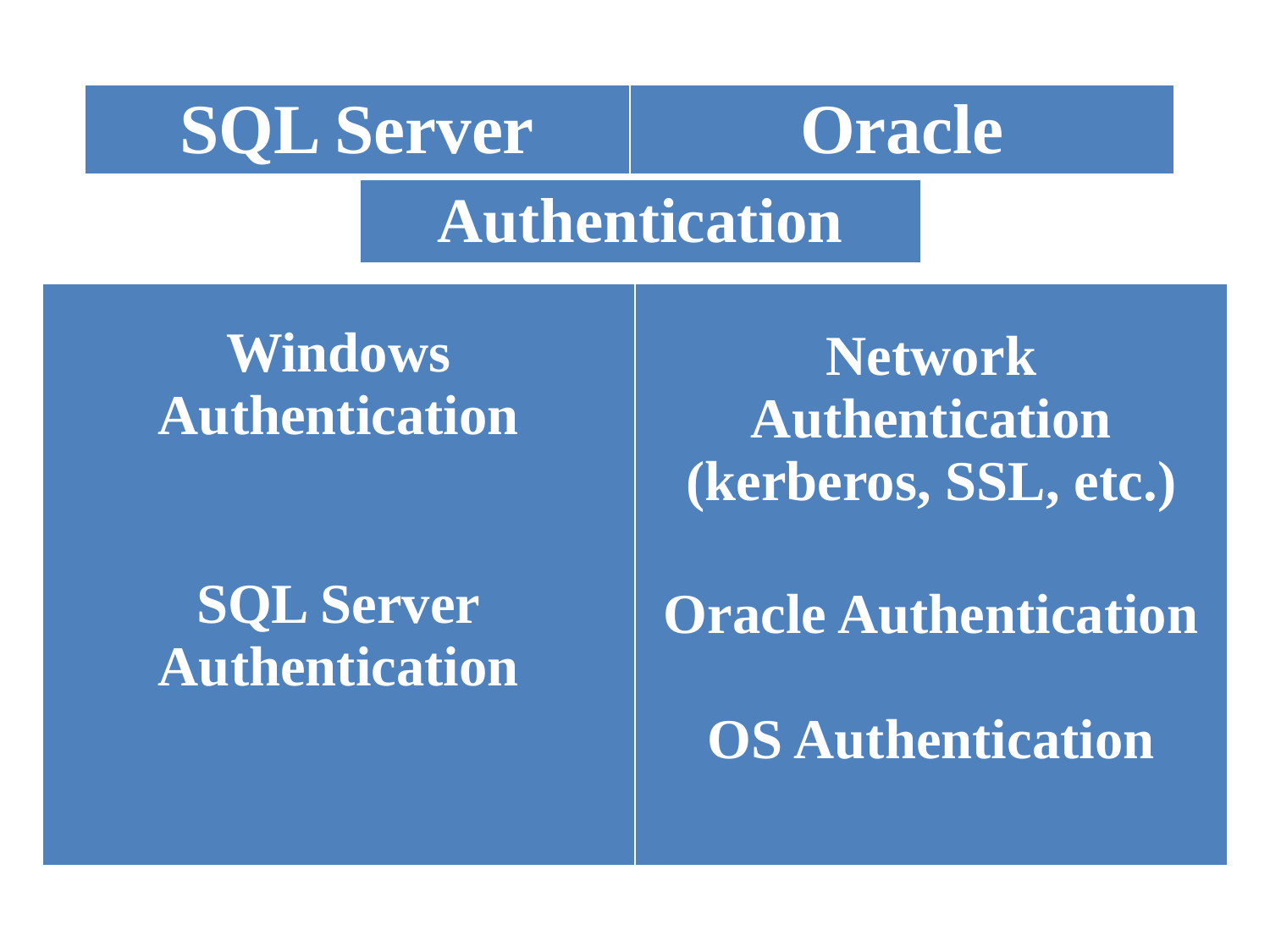

| SQL Server | Oracle |
| --- | --- |
| Authentication |
| --- |
| Windows Authentication SQL Server Authentication | Network Authentication (kerberos, SSL, etc.) Oracle Authentication OS Authentication |
| --- | --- |